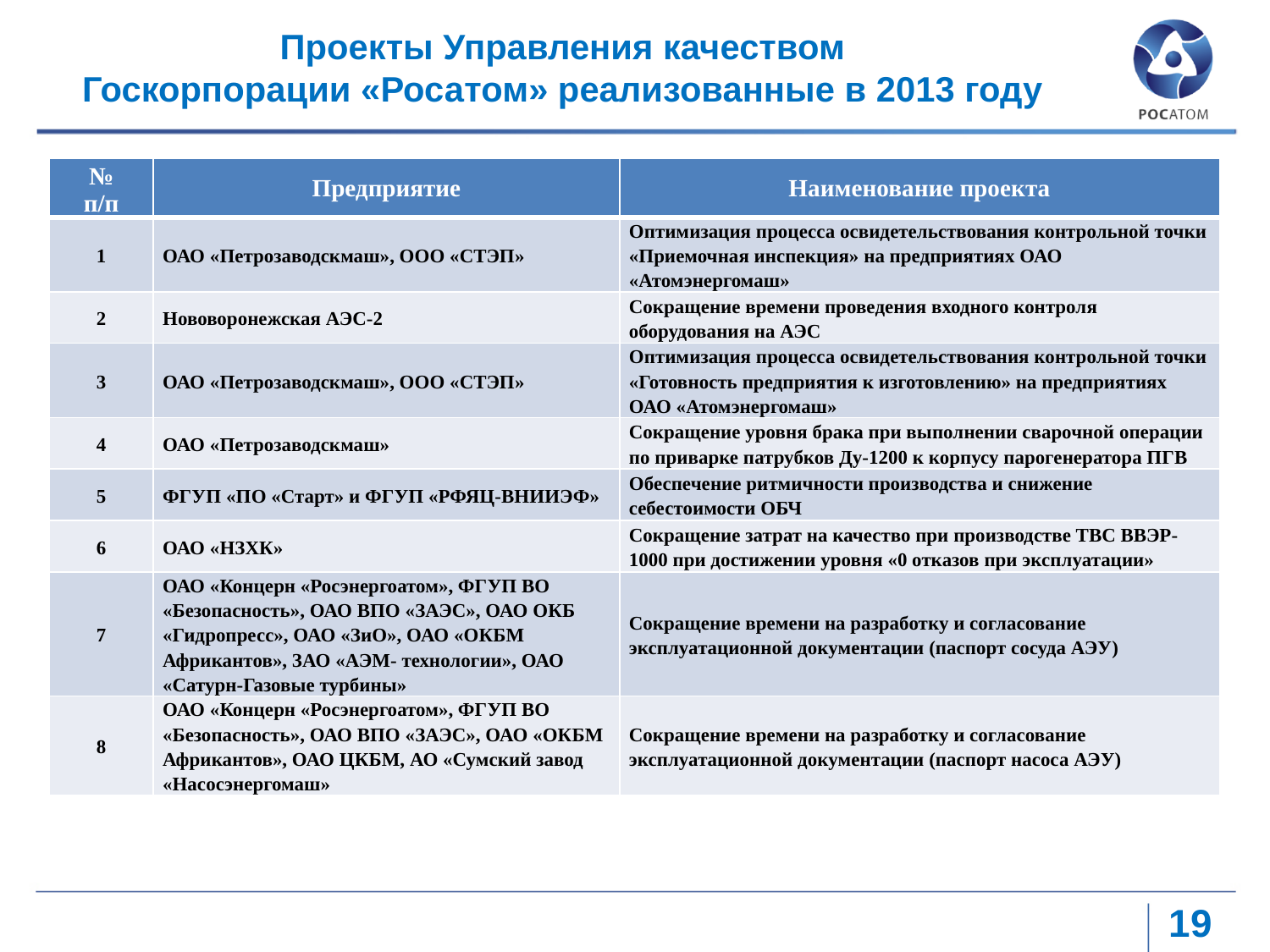

# Проекты Управления качеством Госкорпорации «Росатом» реализованные в 2013 году
| № п/п | Предприятие | Наименование проекта |
| --- | --- | --- |
| 1 | ОАО «Петрозаводскмаш», ООО «СТЭП» | Оптимизация процесса освидетельствования контрольной точки «Приемочная инспекция» на предприятиях ОАО «Атомэнергомаш» |
| 2 | Нововоронежская АЭС-2 | Сокращение времени проведения входного контроля оборудования на АЭС |
| 3 | ОАО «Петрозаводскмаш», ООО «СТЭП» | Оптимизация процесса освидетельствования контрольной точки «Готовность предприятия к изготовлению» на предприятиях ОАО «Атомэнергомаш» |
| 4 | ОАО «Петрозаводскмаш» | Сокращение уровня брака при выполнении сварочной операции по приварке патрубков Ду-1200 к корпусу парогенератора ПГВ |
| 5 | ФГУП «ПО «Старт» и ФГУП «РФЯЦ-ВНИИЭФ» | Обеспечение ритмичности производства и снижение себестоимости ОБЧ |
| 6 | ОАО «НЗХК» | Сокращение затрат на качество при производстве ТВС ВВЭР-1000 при достижении уровня «0 отказов при эксплуатации» |
| 7 | ОАО «Концерн «Росэнергоатом», ФГУП ВО «Безопасность», ОАО ВПО «ЗАЭС», ОАО ОКБ «Гидропресс», ОАО «ЗиО», ОАО «ОКБМ Африкантов», ЗАО «АЭМ- технологии», ОАО «Сатурн-Газовые турбины» | Сокращение времени на разработку и согласование эксплуатационной документации (паспорт сосуда АЭУ) |
| 8 | ОАО «Концерн «Росэнергоатом», ФГУП ВО «Безопасность», ОАО ВПО «ЗАЭС», ОАО «ОКБМ Африкантов», ОАО ЦКБМ, АО «Сумский завод «Насосэнергомаш» | Сокращение времени на разработку и согласование эксплуатационной документации (паспорт насоса АЭУ) |
19